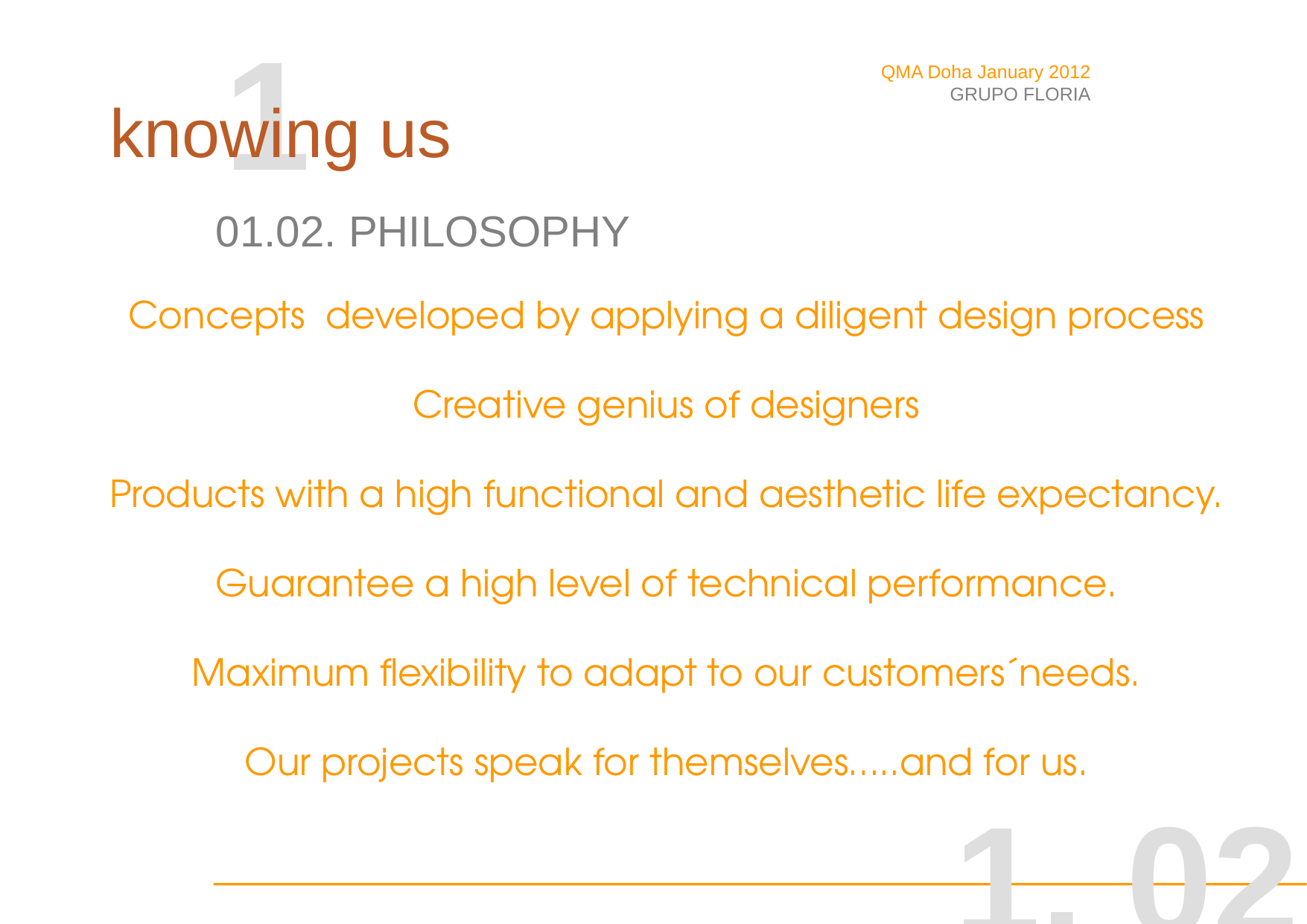

1
QMA Doha January 2012
GRUPO FLORIA
knowing us
01.02. PHILOSOPHY
Concepts  developed by applying a diligent design process

Creative genius of designers

Products with a high functional and aesthetic life expectancy.

Guarantee a high level of technical performance.

Maximum flexibility to adapt to our customers´needs.

Our projects speak for themselves…..and for us.
1. 02